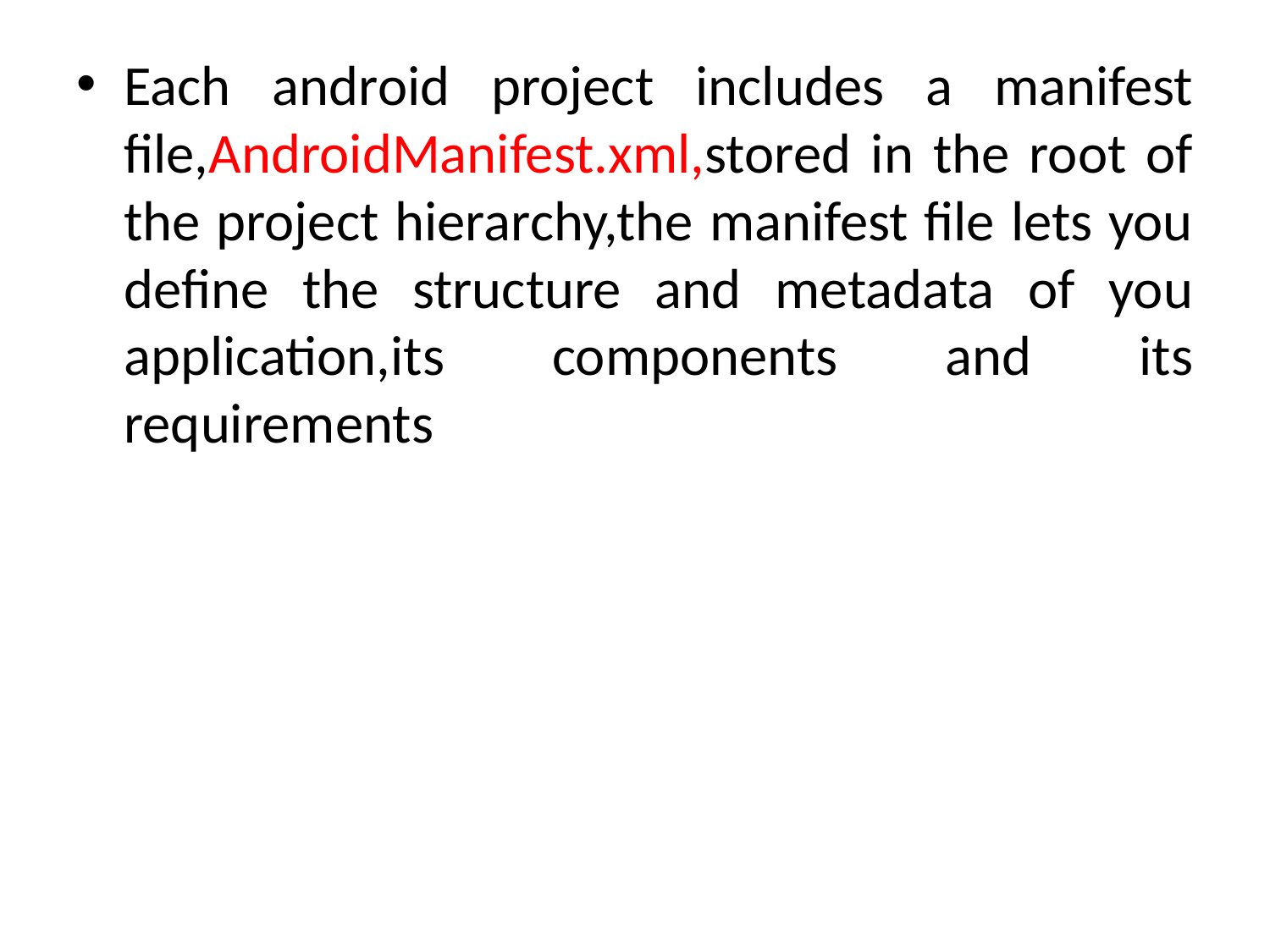

Each android project includes a manifest file,AndroidManifest.xml,stored in the root of the project hierarchy,the manifest file lets you define the structure and metadata of you application,its components and its requirements